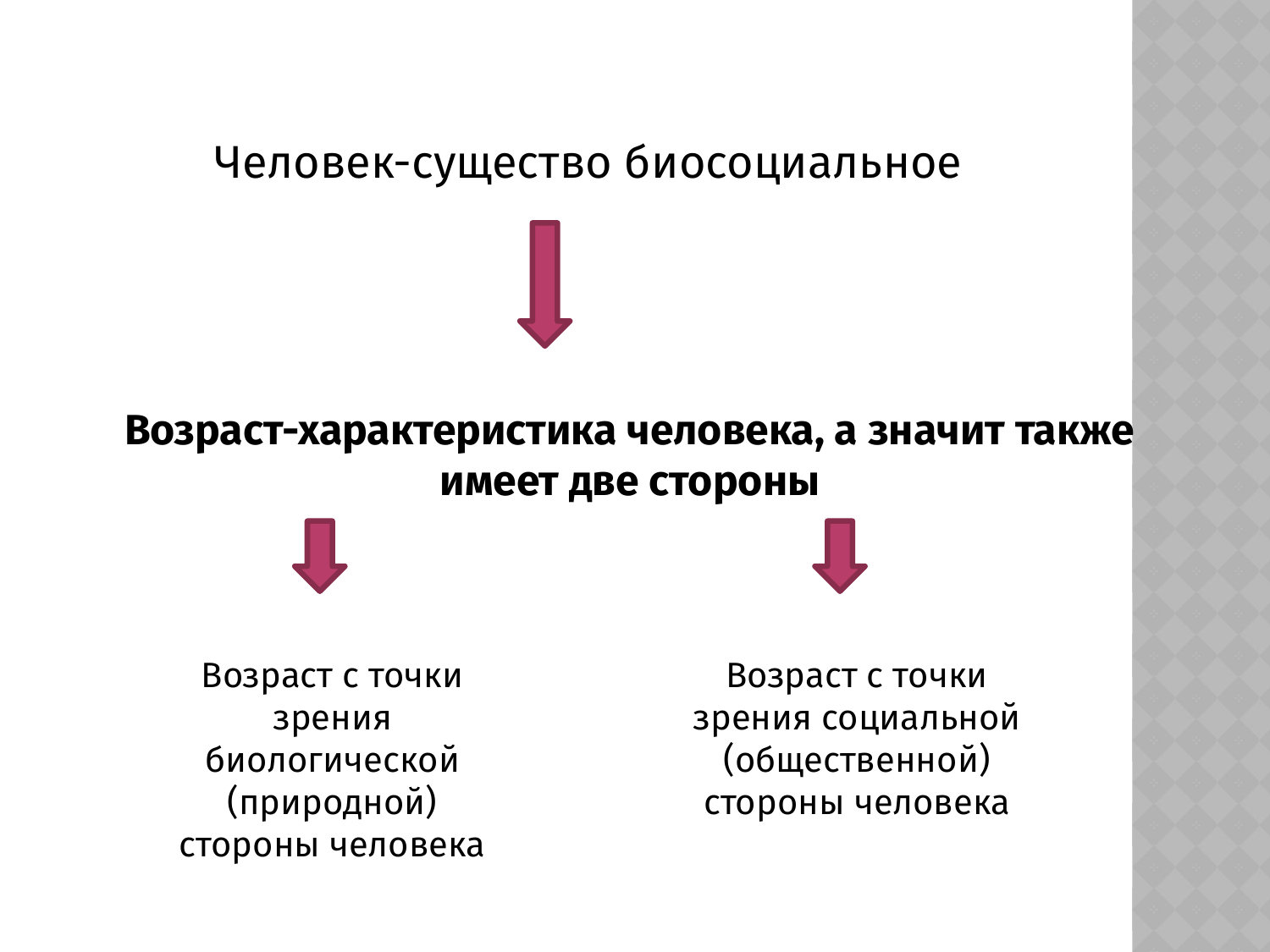

Человек-существо биосоциальное

Возраст-характеристика человека, а значит также имеет две стороны

Возраст с точки зрения биологической (природной) стороны человека
Возраст с точки зрения социальной (общественной) стороны человека